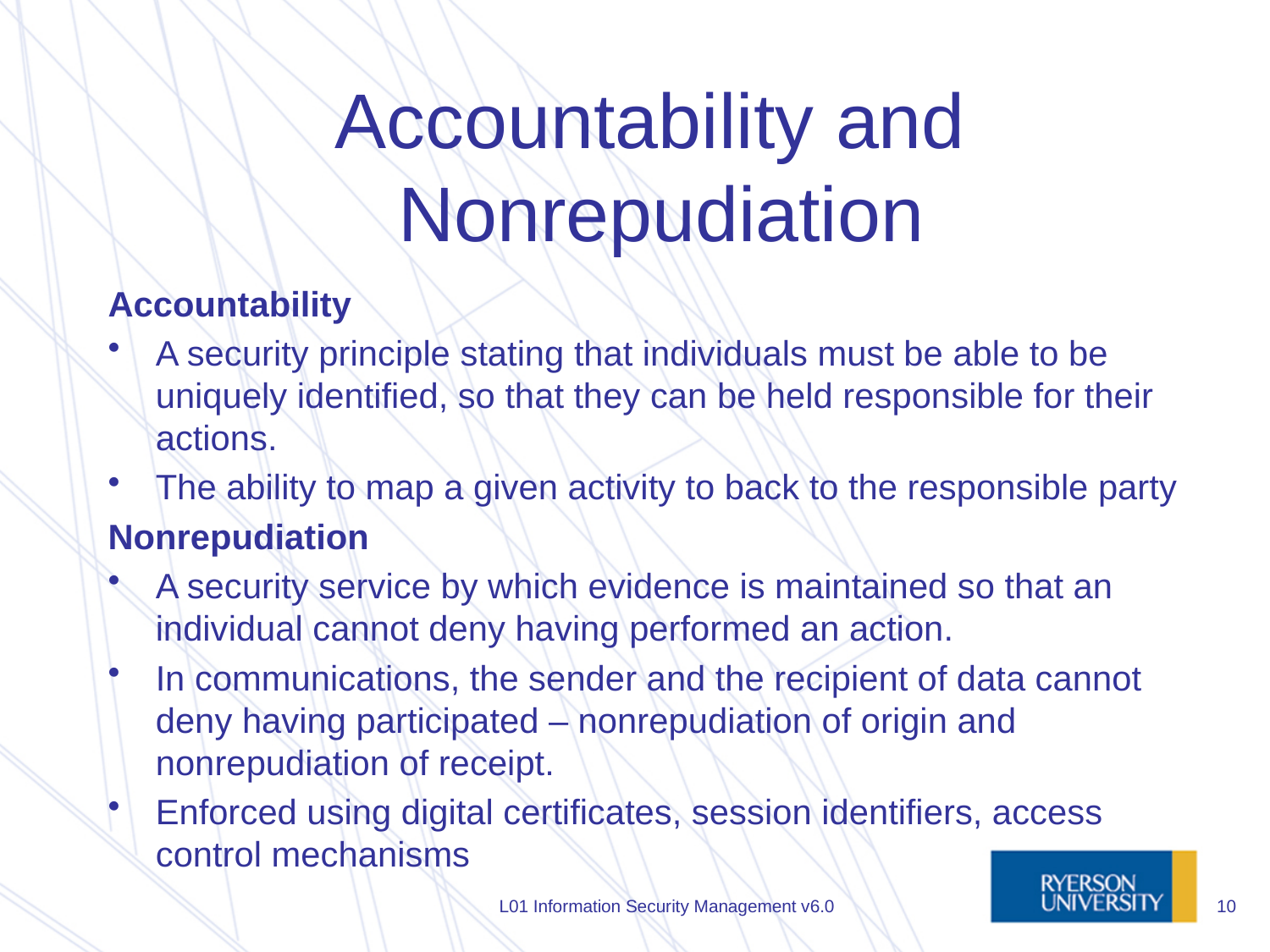

# Accountability and Nonrepudiation
Accountability
A security principle stating that individuals must be able to be uniquely identified, so that they can be held responsible for their actions.
The ability to map a given activity to back to the responsible party
Nonrepudiation
A security service by which evidence is maintained so that an individual cannot deny having performed an action.
In communications, the sender and the recipient of data cannot deny having participated – nonrepudiation of origin and nonrepudiation of receipt.
Enforced using digital certificates, session identifiers, access control mechanisms
L01 Information Security Management v6.0
10